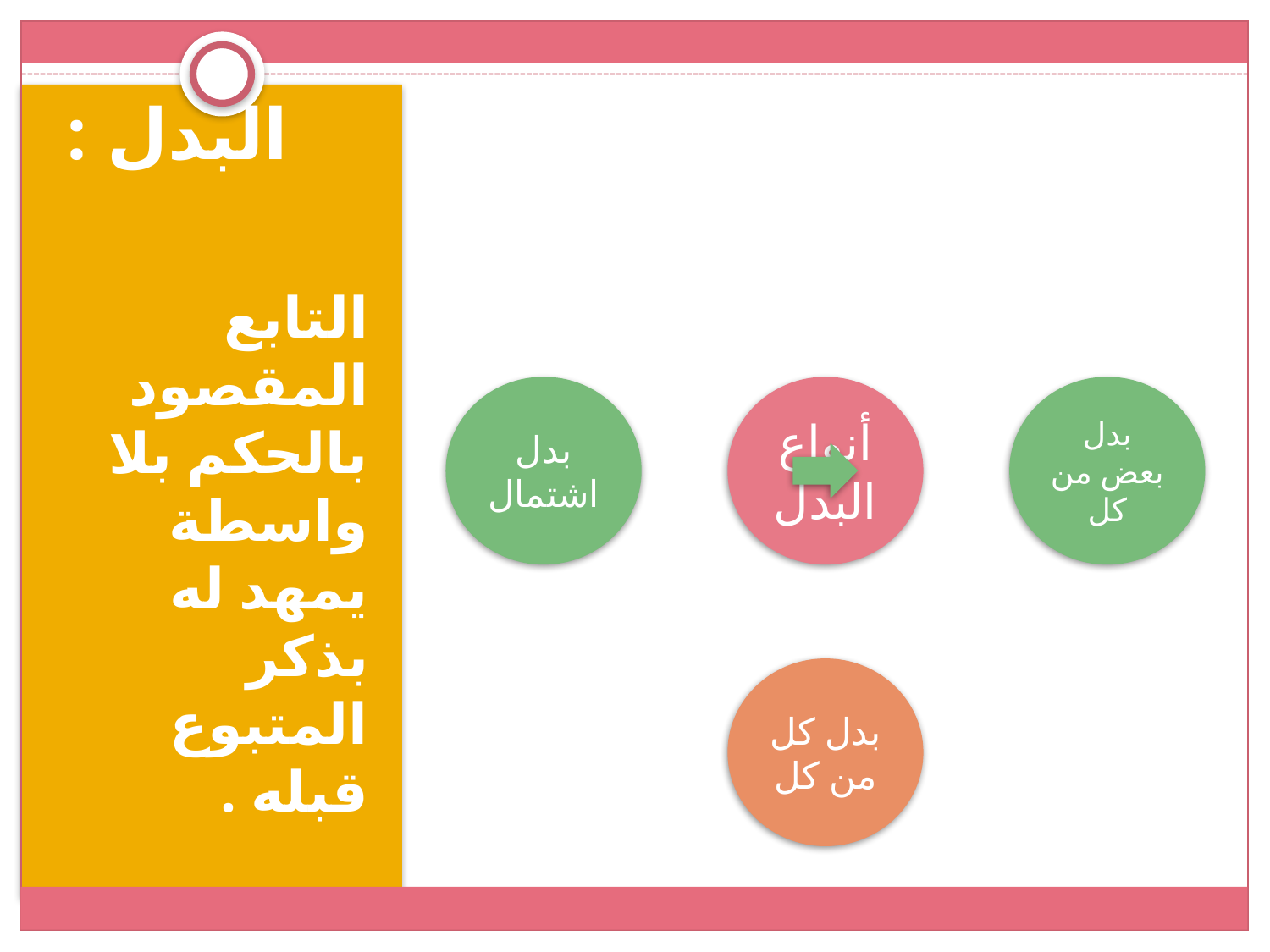

أنواع البدل
بدل بعض من كل
بدل كل من كل
بدل اشتمال
# البدل :
التابع المقصود بالحكم بلا واسطة يمهد له بذكر المتبوع قبله .